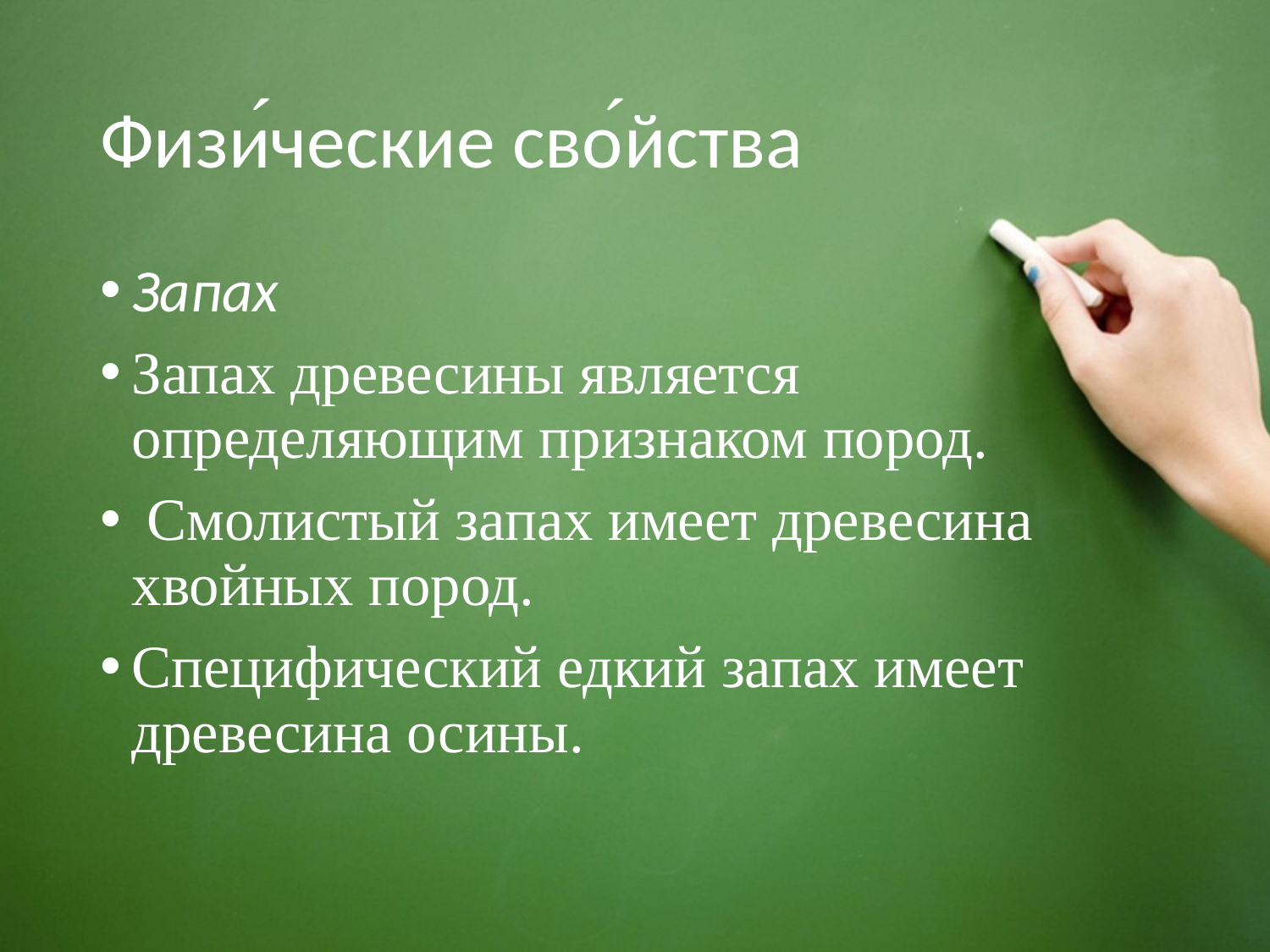

# Физи́ческие сво́йства
Запах
Запах древесины является определяющим признаком пород.
 Смолистый запах имеет древесина хвойных пород.
Специфический едкий запах имеет древесина осины.